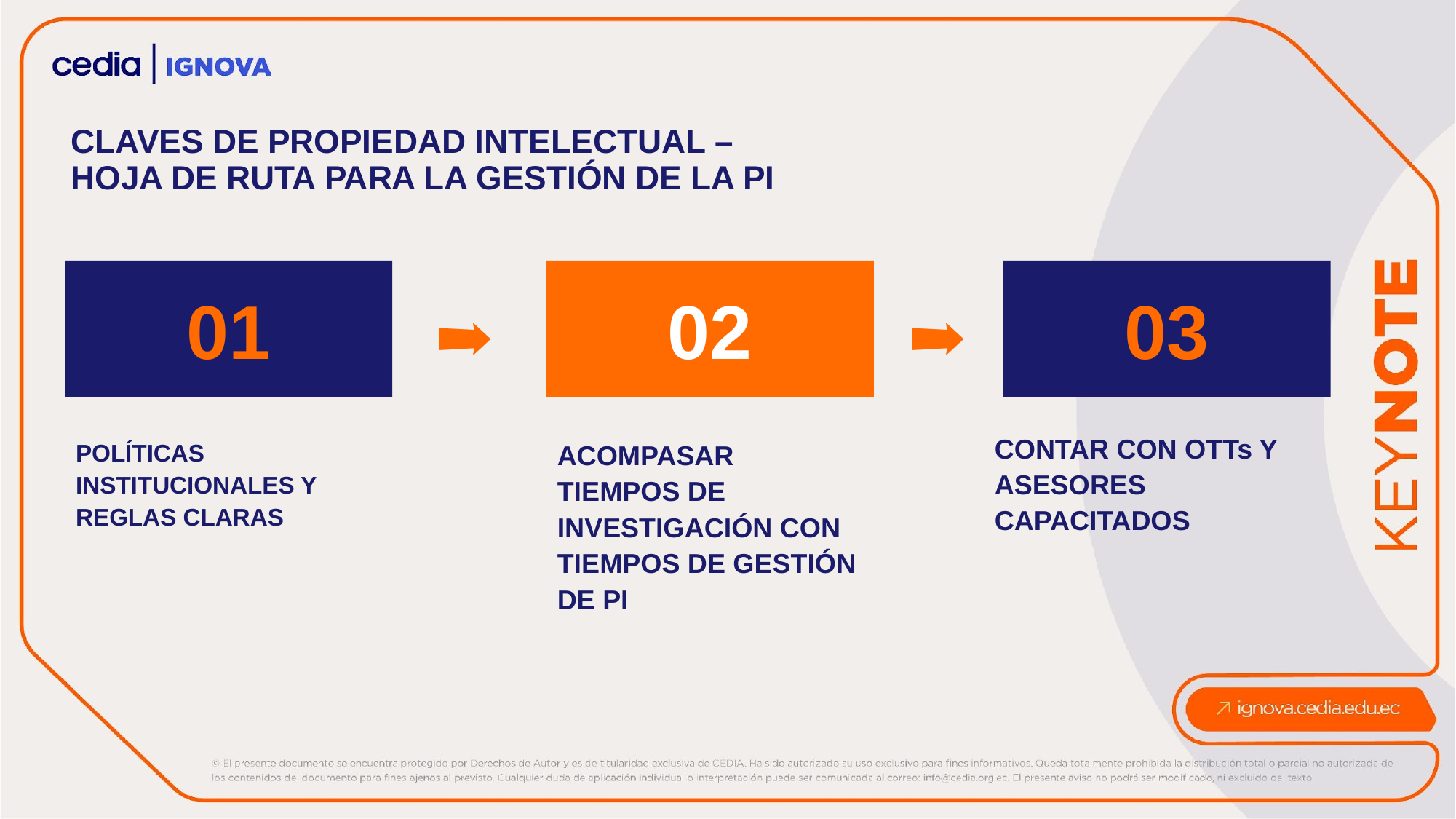

CLAVES DE PROPIEDAD INTELECTUAL –
HOJA DE RUTA PARA LA GESTIÓN DE LA PI

01
02
03
➡
➡
CONTAR CON OTTs Y ASESORES CAPACITADOS
POLÍTICAS INSTITUCIONALES Y REGLAS CLARAS
ACOMPASAR TIEMPOS DE INVESTIGACIÓN CON TIEMPOS DE GESTIÓN DE PI